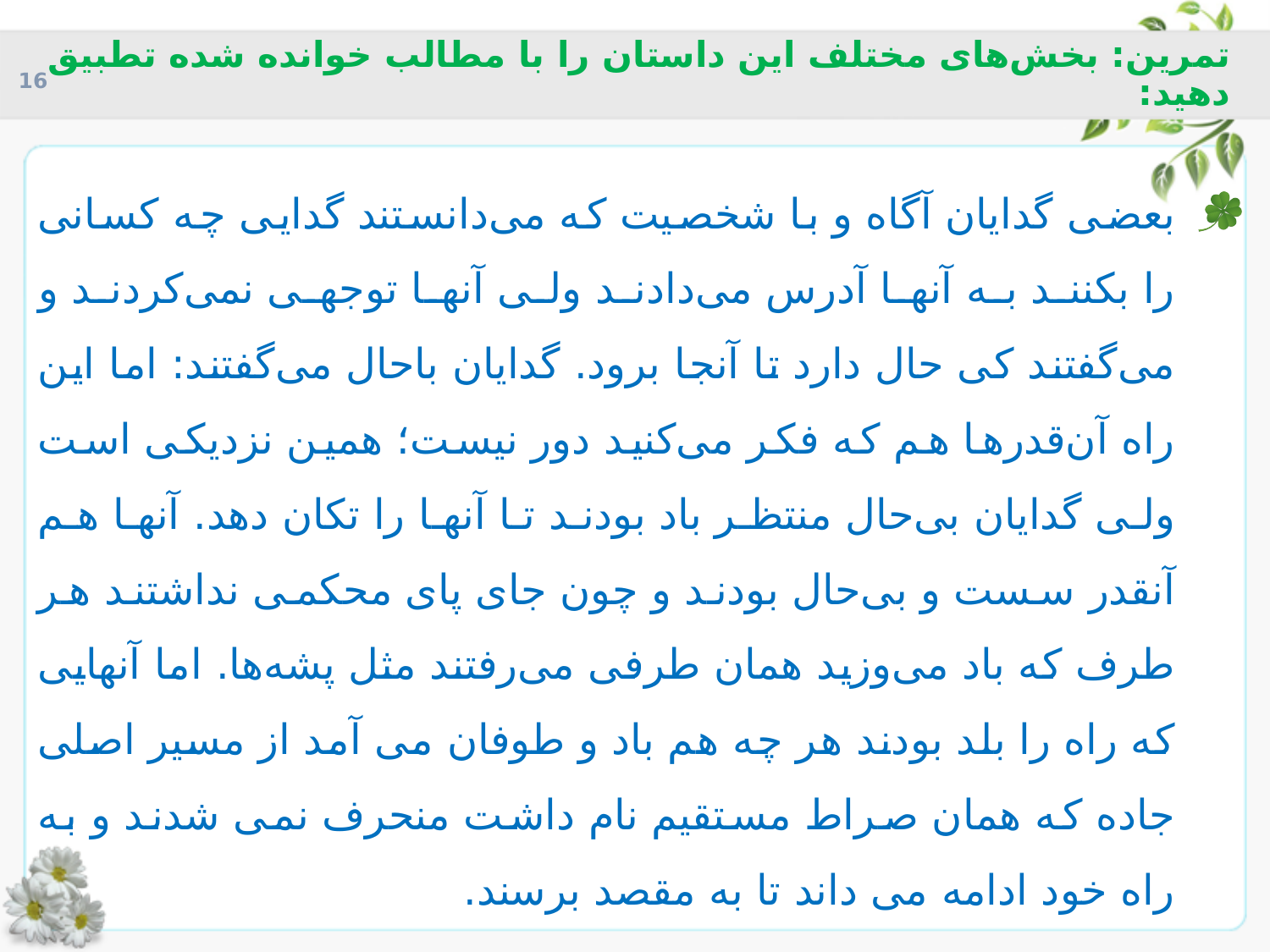

# تمرین: بخش‌های مختلف این داستان را با مطالب خوانده شده تطبیق دهید:
بعضی گدایان آگاه و با شخصیت که می‌دانستند گدایی چه کسانی را بکنند به آنها آدرس می‌دادند ولی آنها توجهی نمی‌کردند و می‌گفتند کی حال دارد تا آنجا برود. گدایان باحال می‌گفتند: اما این راه آن‌قدرها هم که فکر می‌کنید دور نیست؛ همین نزدیکی است ولی گدایان بی‌حال منتظر باد بودند تا آنها را تکان دهد. آنها هم آنقدر سست و بی‌حال بودند و چون جای پای محکمی نداشتند هر طرف که باد می‌وزید همان طرفی می‌رفتند مثل پشه‌ها. اما آنهایی که راه را بلد بودند هر چه هم باد و طوفان می آمد از مسیر اصلی جاده که همان صراط مستقیم نام داشت منحرف نمی شدند و به راه خود ادامه می داند تا به مقصد برسند.